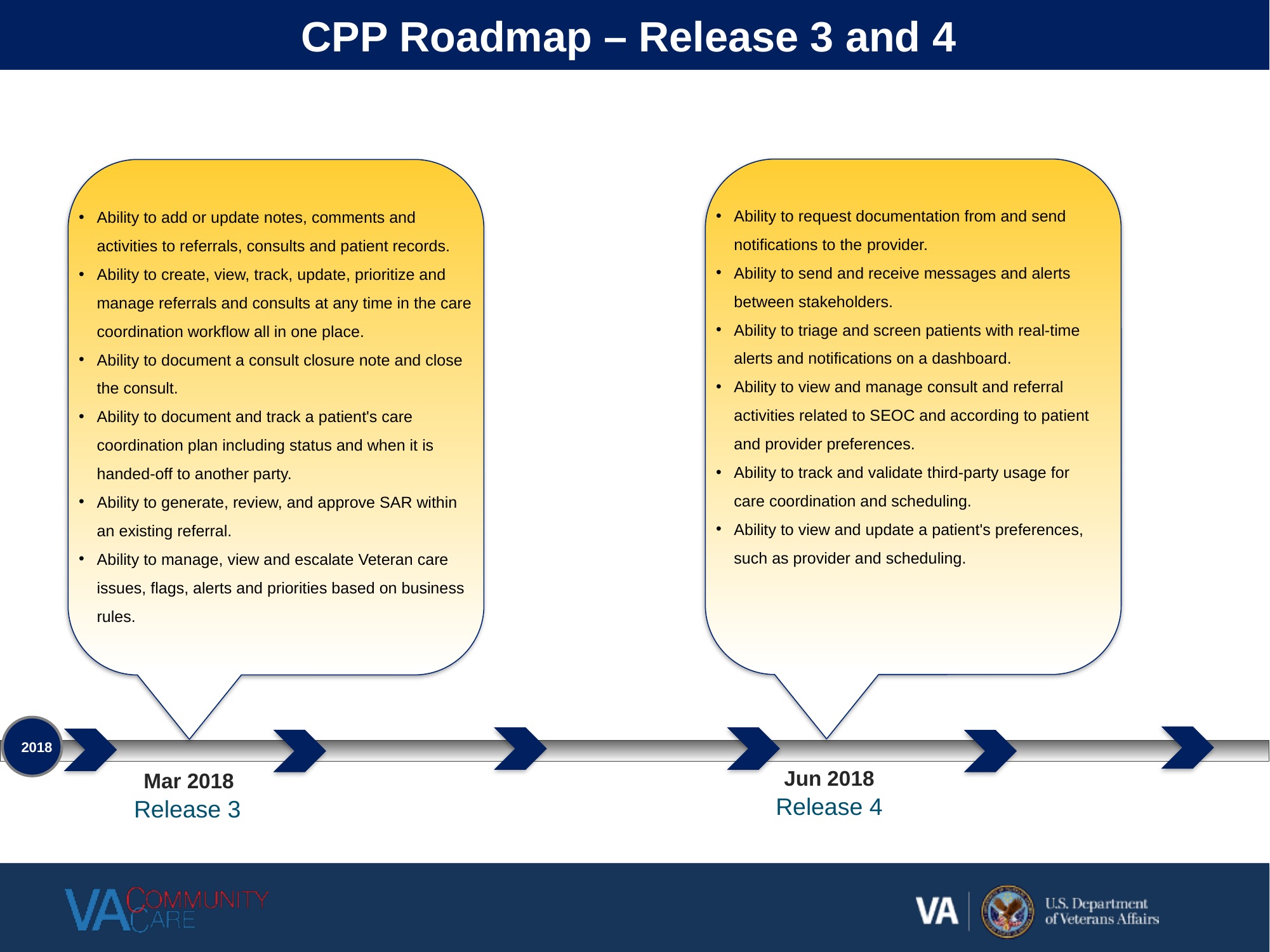

CPP Roadmap – Release 3 and 4

Ability to request documentation from and send notifications to the provider.
Ability to send and receive messages and alerts between stakeholders.
Ability to triage and screen patients with real-time alerts and notifications on a dashboard.
Ability to view and manage consult and referral activities related to SEOC and according to patient and provider preferences.
Ability to track and validate third-party usage for care coordination and scheduling.
Ability to view and update a patient's preferences, such as provider and scheduling.

Ability to add or update notes, comments and activities to referrals, consults and patient records.
Ability to create, view, track, update, prioritize and manage referrals and consults at any time in the care coordination workflow all in one place.
Ability to document a consult closure note and close the consult.
Ability to document and track a patient's care coordination plan including status and when it is handed-off to another party.
Ability to generate, review, and approve SAR within an existing referral.
Ability to manage, view and escalate Veteran care issues, flags, alerts and priorities based on business rules.

2018

Jun 2018
Mar 2018
Release 4
Release 3